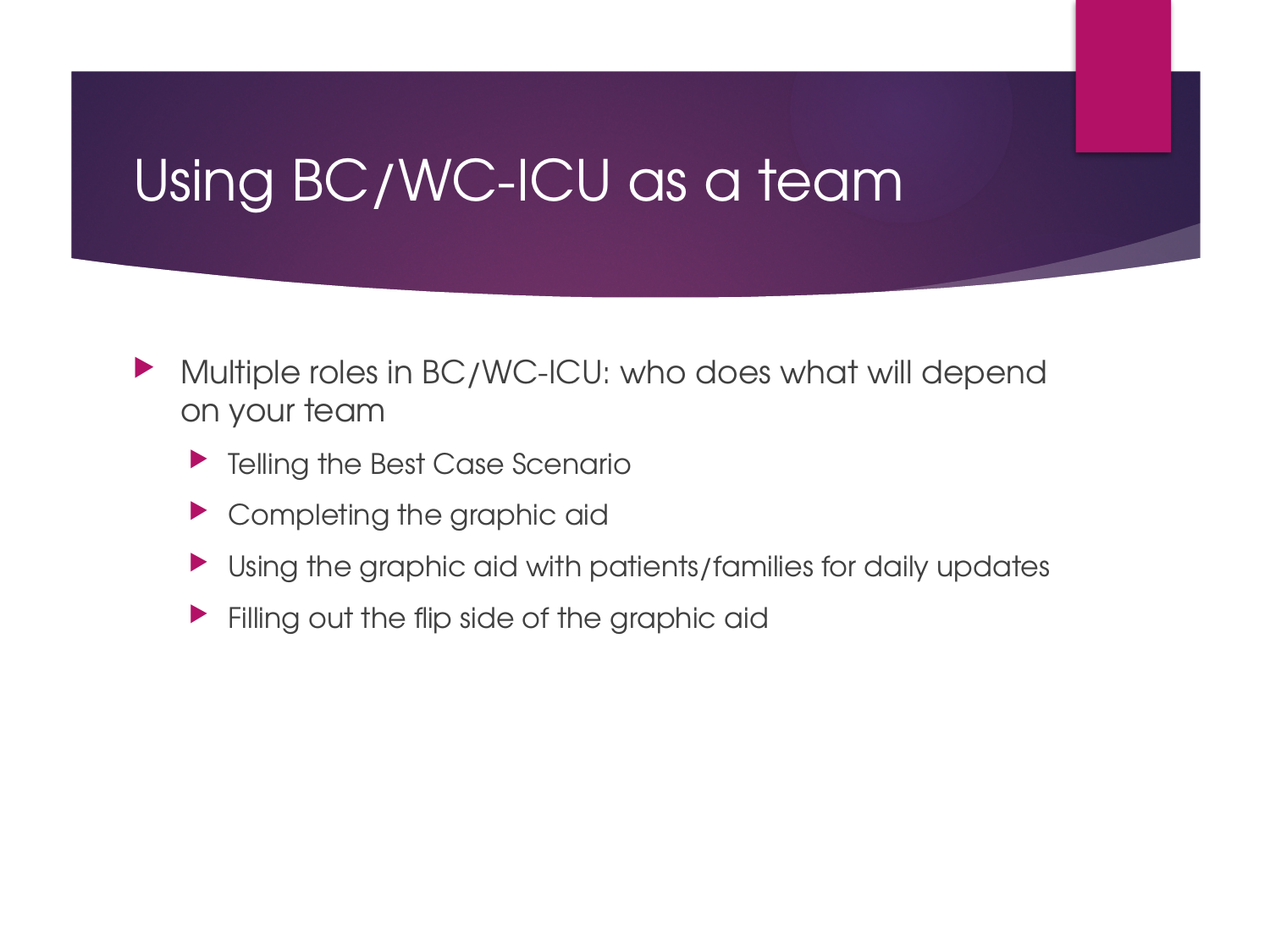

# Using BC/WC-ICU as a team
Multiple roles in BC/WC-ICU: who does what will depend on your team
Telling the Best Case Scenario
Completing the graphic aid
Using the graphic aid with patients/families for daily updates
Filling out the flip side of the graphic aid